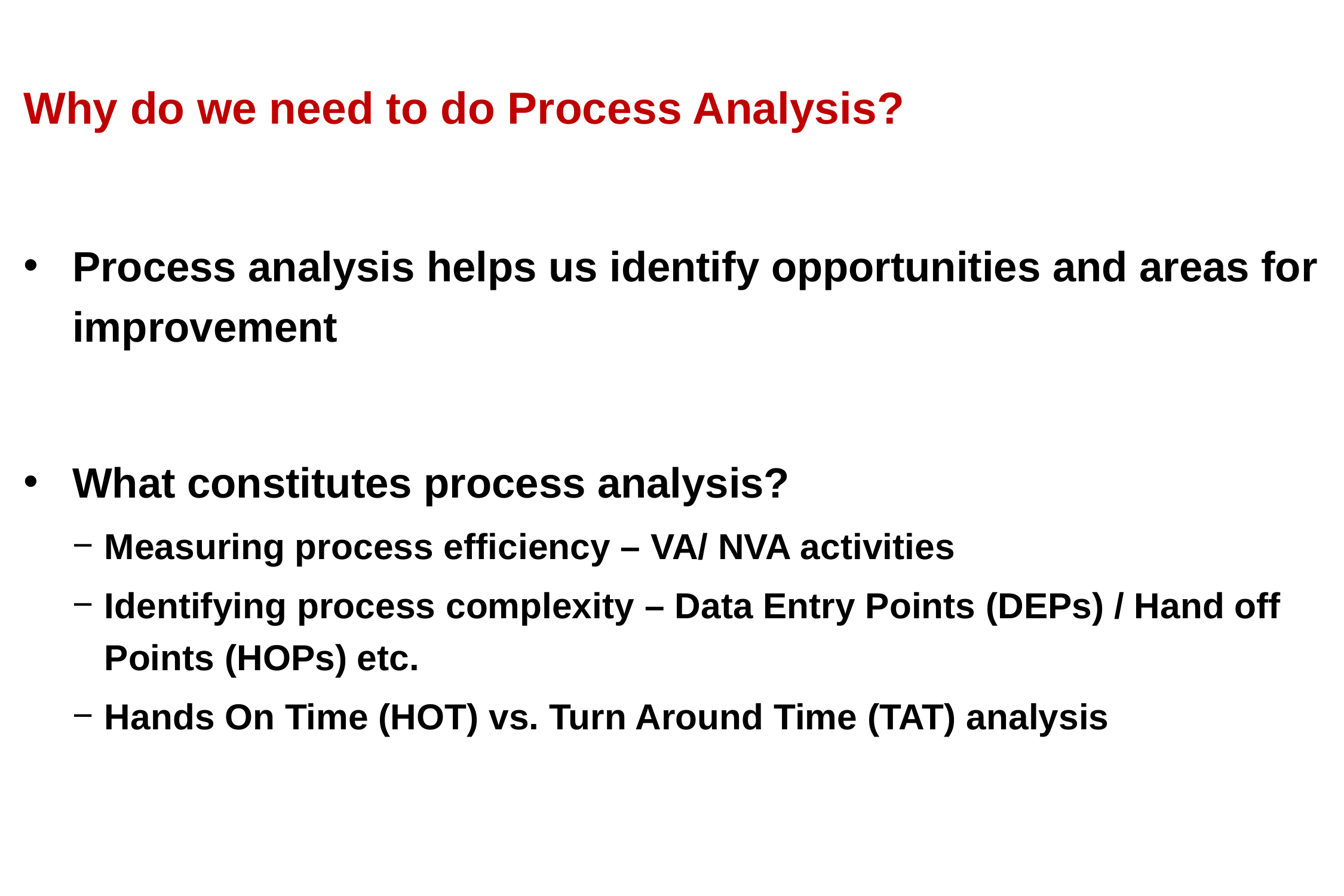

# Why do we need to do Process Analysis?
Process analysis helps us identify opportunities and areas for improvement

What constitutes process analysis?
Measuring process efficiency – VA/ NVA activities
Identifying process complexity – Data Entry Points (DEPs) / Hand off Points (HOPs) etc.
Hands On Time (HOT) vs. Turn Around Time (TAT) analysis